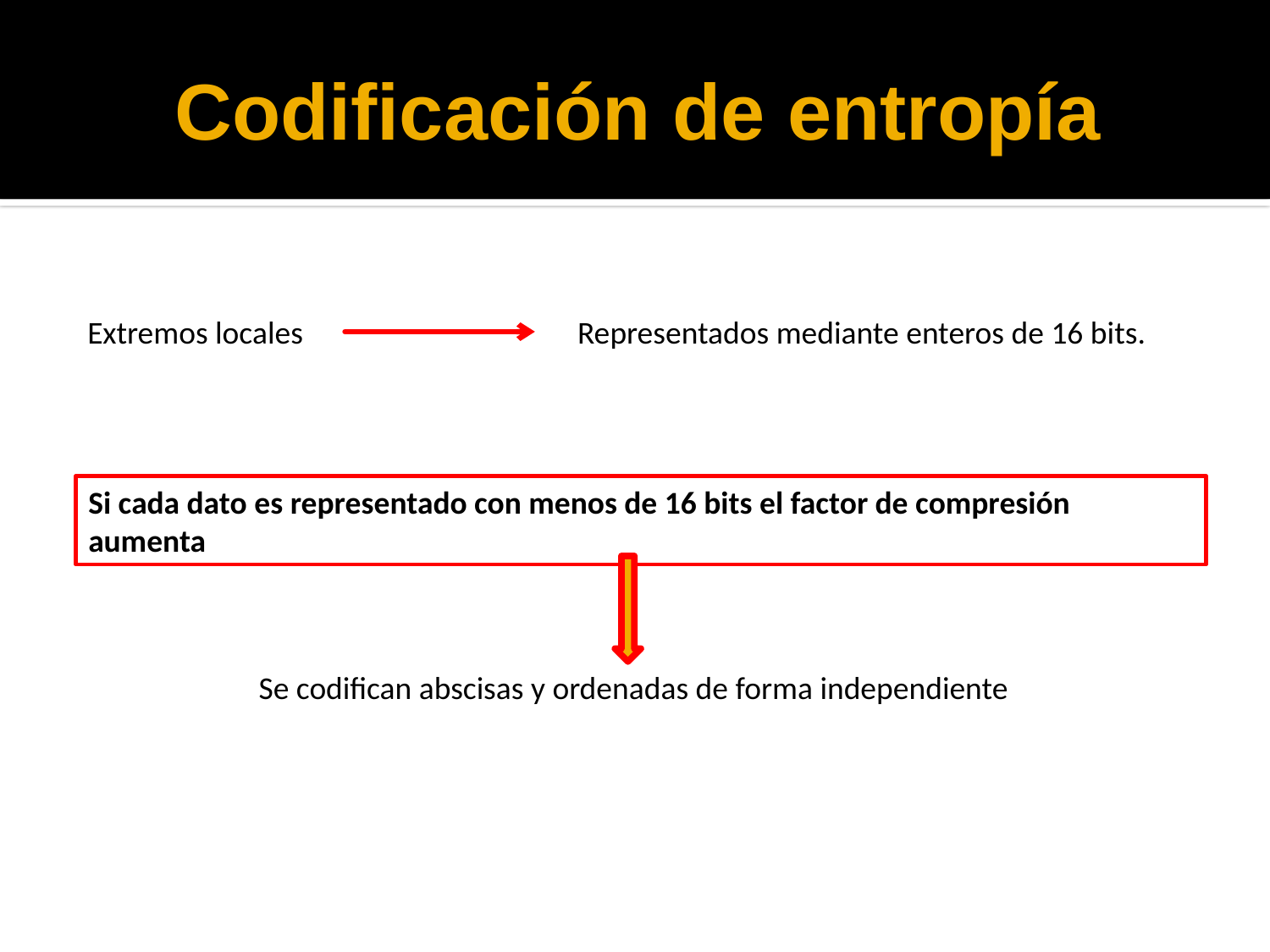

# Codificación de entropía
Extremos locales
Representados mediante enteros de 16 bits.
Si cada dato es representado con menos de 16 bits el factor de compresión aumenta

Se codifican abscisas y ordenadas de forma independiente